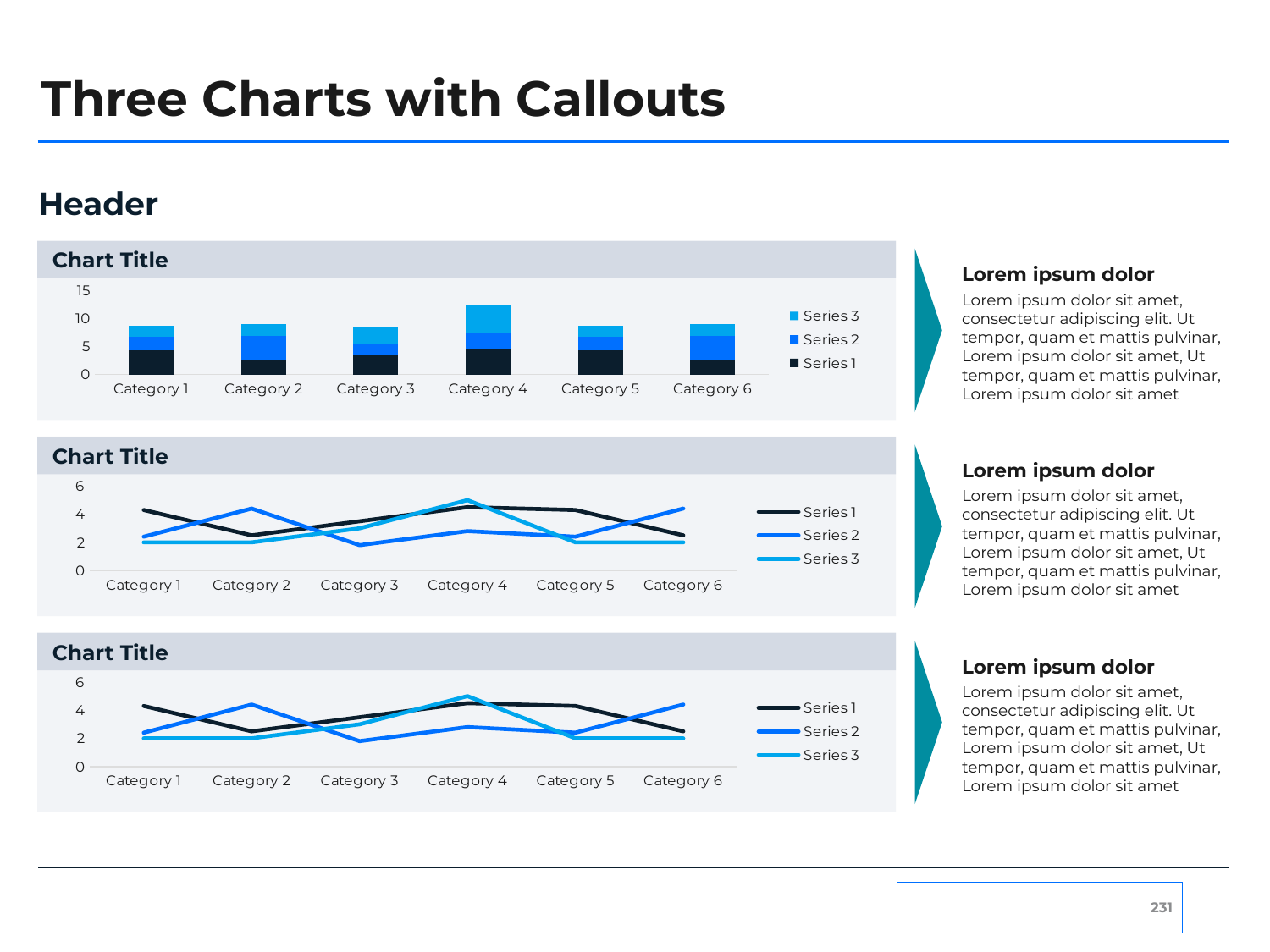

# Three Charts with Callouts
Header

Chart Title
Lorem ipsum dolor

### Chart

| Category | Series 1 | Series 2 | Series 3 |
|---|---|---|---|
| Category 1 | 4.3 | 2.4 | 2.0 |
| Category 2 | 2.5 | 4.4 | 2.0 |
| Category 3 | 3.5 | 1.8 | 3.0 |
| Category 4 | 4.5 | 2.8 | 5.0 |
| Category 5 | 4.3 | 2.4 | 2.0 |
| Category 6 | 2.5 | 4.4 | 2.0 |
Lorem ipsum dolor sit amet, consectetur adipiscing elit. Ut tempor, quam et mattis pulvinar, Lorem ipsum dolor sit amet, Ut tempor, quam et mattis pulvinar, Lorem ipsum dolor sit amet

Chart Title
Lorem ipsum dolor

### Chart

| Category | Series 1 | Series 2 | Series 3 |
|---|---|---|---|
| Category 1 | 4.3 | 2.4 | 2.0 |
| Category 2 | 2.5 | 4.4 | 2.0 |
| Category 3 | 3.5 | 1.8 | 3.0 |
| Category 4 | 4.5 | 2.8 | 5.0 |
| Category 5 | 4.3 | 2.4 | 2.0 |
| Category 6 | 2.5 | 4.4 | 2.0 |
Lorem ipsum dolor sit amet, consectetur adipiscing elit. Ut tempor, quam et mattis pulvinar, Lorem ipsum dolor sit amet, Ut tempor, quam et mattis pulvinar, Lorem ipsum dolor sit amet

Chart Title
Lorem ipsum dolor

### Chart

| Category | Series 1 | Series 2 | Series 3 |
|---|---|---|---|
| Category 1 | 4.3 | 2.4 | 2.0 |
| Category 2 | 2.5 | 4.4 | 2.0 |
| Category 3 | 3.5 | 1.8 | 3.0 |
| Category 4 | 4.5 | 2.8 | 5.0 |
| Category 5 | 4.3 | 2.4 | 2.0 |
| Category 6 | 2.5 | 4.4 | 2.0 |
Lorem ipsum dolor sit amet, consectetur adipiscing elit. Ut tempor, quam et mattis pulvinar, Lorem ipsum dolor sit amet, Ut tempor, quam et mattis pulvinar, Lorem ipsum dolor sit amet

231